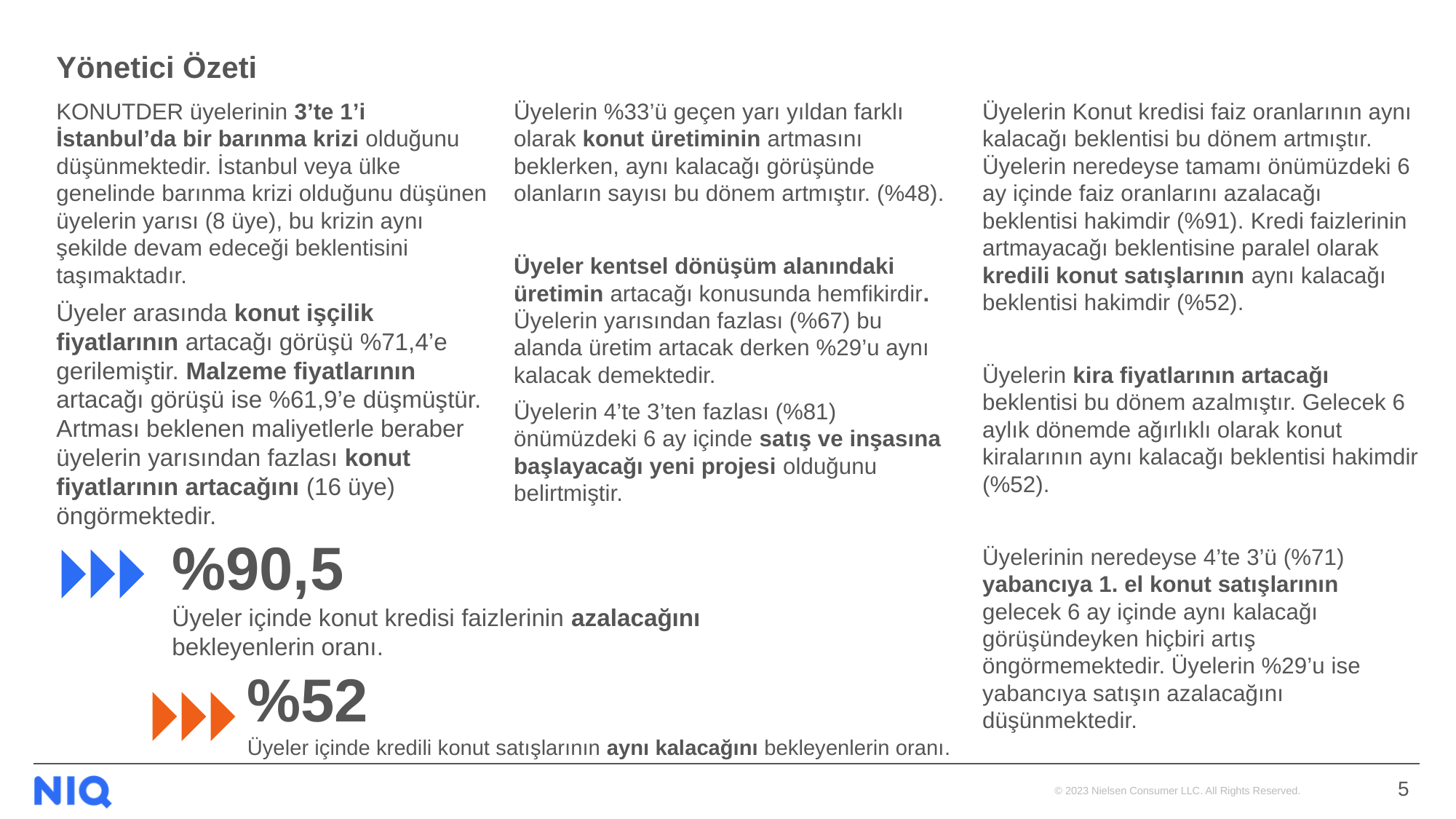

# Yönetici Özeti
KONUTDER üyelerinin 3’te 1’i İstanbul’da bir barınma krizi olduğunu düşünmektedir. İstanbul veya ülke genelinde barınma krizi olduğunu düşünen üyelerin yarısı (8 üye), bu krizin aynı şekilde devam edeceği beklentisini taşımaktadır.
Üyeler arasında konut işçilik fiyatlarının artacağı görüşü %71,4’e gerilemiştir. Malzeme fiyatlarının artacağı görüşü ise %61,9’e düşmüştür. Artması beklenen maliyetlerle beraber üyelerin yarısından fazlası konut fiyatlarının artacağını (16 üye) öngörmektedir.

Üyelerin %33’ü geçen yarı yıldan farklı olarak konut üretiminin artmasını beklerken, aynı kalacağı görüşünde olanların sayısı bu dönem artmıştır. (%48).

Üyeler kentsel dönüşüm alanındaki üretimin artacağı konusunda hemfikirdir. Üyelerin yarısından fazlası (%67) bu alanda üretim artacak derken %29’u aynı kalacak demektedir.
Üyelerin 4’te 3’ten fazlası (%81) önümüzdeki 6 ay içinde satış ve inşasına başlayacağı yeni projesi olduğunu belirtmiştir.

Üyelerin Konut kredisi faiz oranlarının aynı kalacağı beklentisi bu dönem artmıştır. Üyelerin neredeyse tamamı önümüzdeki 6 ay içinde faiz oranlarını azalacağı beklentisi hakimdir (%91). Kredi faizlerinin artmayacağı beklentisine paralel olarak kredili konut satışlarının aynı kalacağı beklentisi hakimdir (%52).

Üyelerin kira fiyatlarının artacağı beklentisi bu dönem azalmıştır. Gelecek 6 aylık dönemde ağırlıklı olarak konut kiralarının aynı kalacağı beklentisi hakimdir (%52).

Üyelerinin neredeyse 4’te 3’ü (%71) yabancıya 1. el konut satışlarının gelecek 6 ay içinde aynı kalacağı görüşündeyken hiçbiri artış öngörmemektedir. Üyelerin %29’u ise yabancıya satışın azalacağını düşünmektedir.
%90,5
Üyeler içinde konut kredisi faizlerinin azalacağını bekleyenlerin oranı.

%52
Üyeler içinde kredili konut satışlarının aynı kalacağını bekleyenlerin oranı.

5